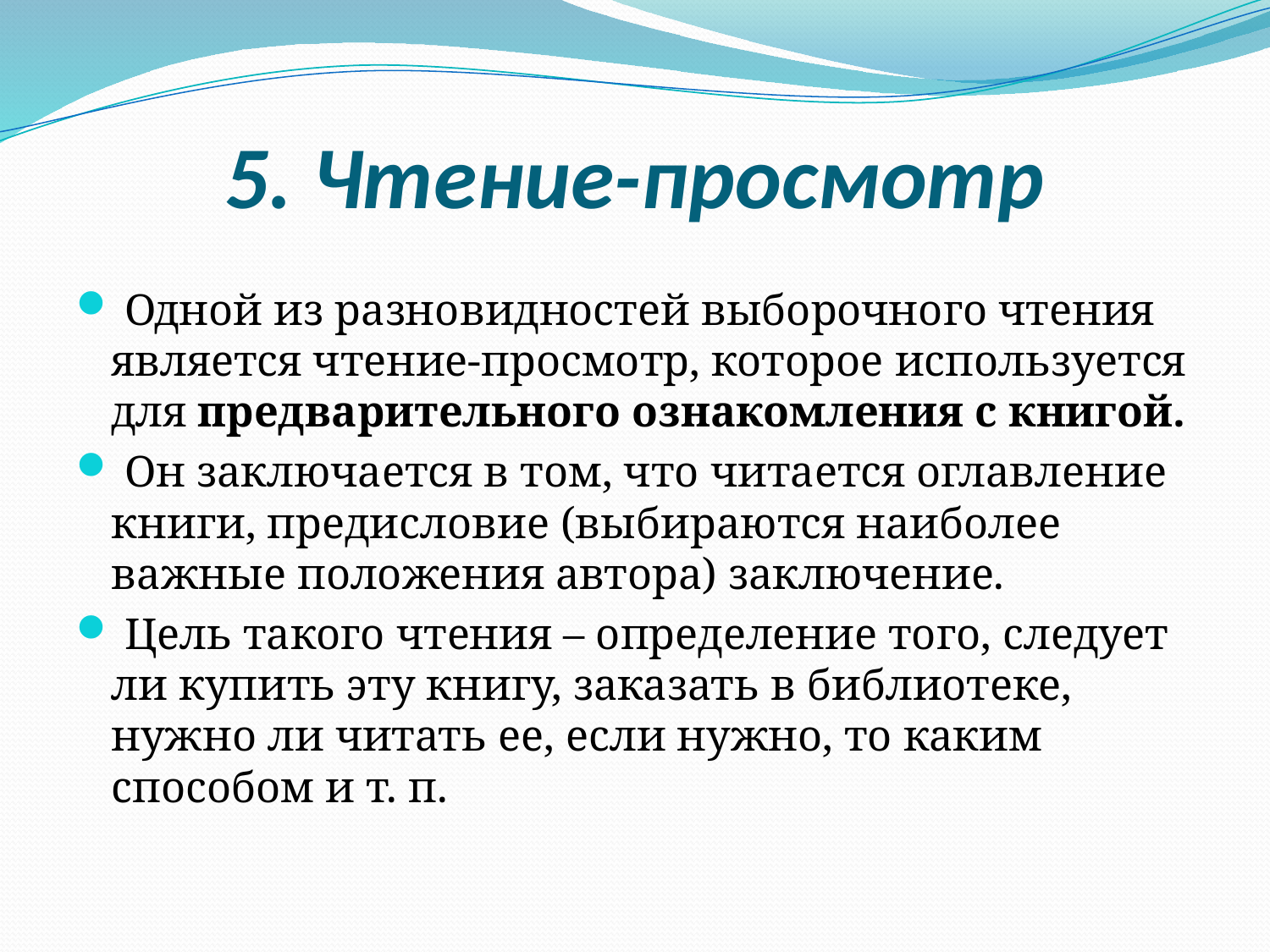

# 5. Чтение-просмотр
 Одной из разновидностей выборочного чтения является чтение-просмотр, которое используется для предварительного ознакомления с книгой.
 Он заключается в том, что читается оглавление книги, предисловие (выбираются наиболее важные положения автора) заключение.
 Цель такого чтения – определение того, следует ли купить эту книгу, заказать в библиотеке, нужно ли читать ее, если нужно, то каким способом и т. п.